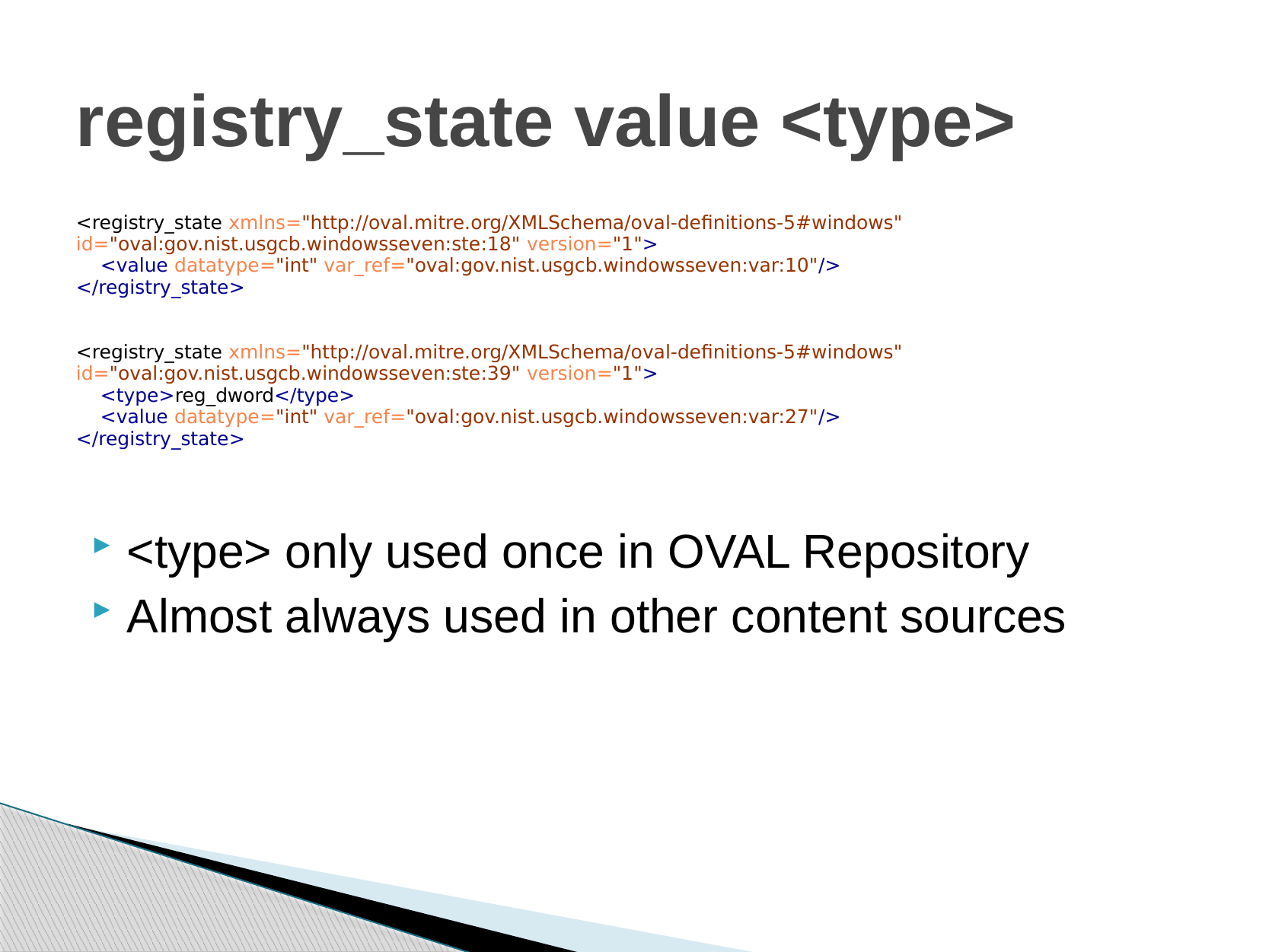

# registry_state value <type>
<registry_state xmlns="http://oval.mitre.org/XMLSchema/oval-definitions-5#windows" id="oval:gov.nist.usgcb.windowsseven:ste:18" version="1">
    <value datatype="int" var_ref="oval:gov.nist.usgcb.windowsseven:var:10"/>
</registry_state>

<registry_state xmlns="http://oval.mitre.org/XMLSchema/oval-definitions-5#windows" id="oval:gov.nist.usgcb.windowsseven:ste:39" version="1">
    <type>reg_dword</type>
    <value datatype="int" var_ref="oval:gov.nist.usgcb.windowsseven:var:27"/>
</registry_state>

<type> only used once in OVAL Repository
Almost always used in other content sources